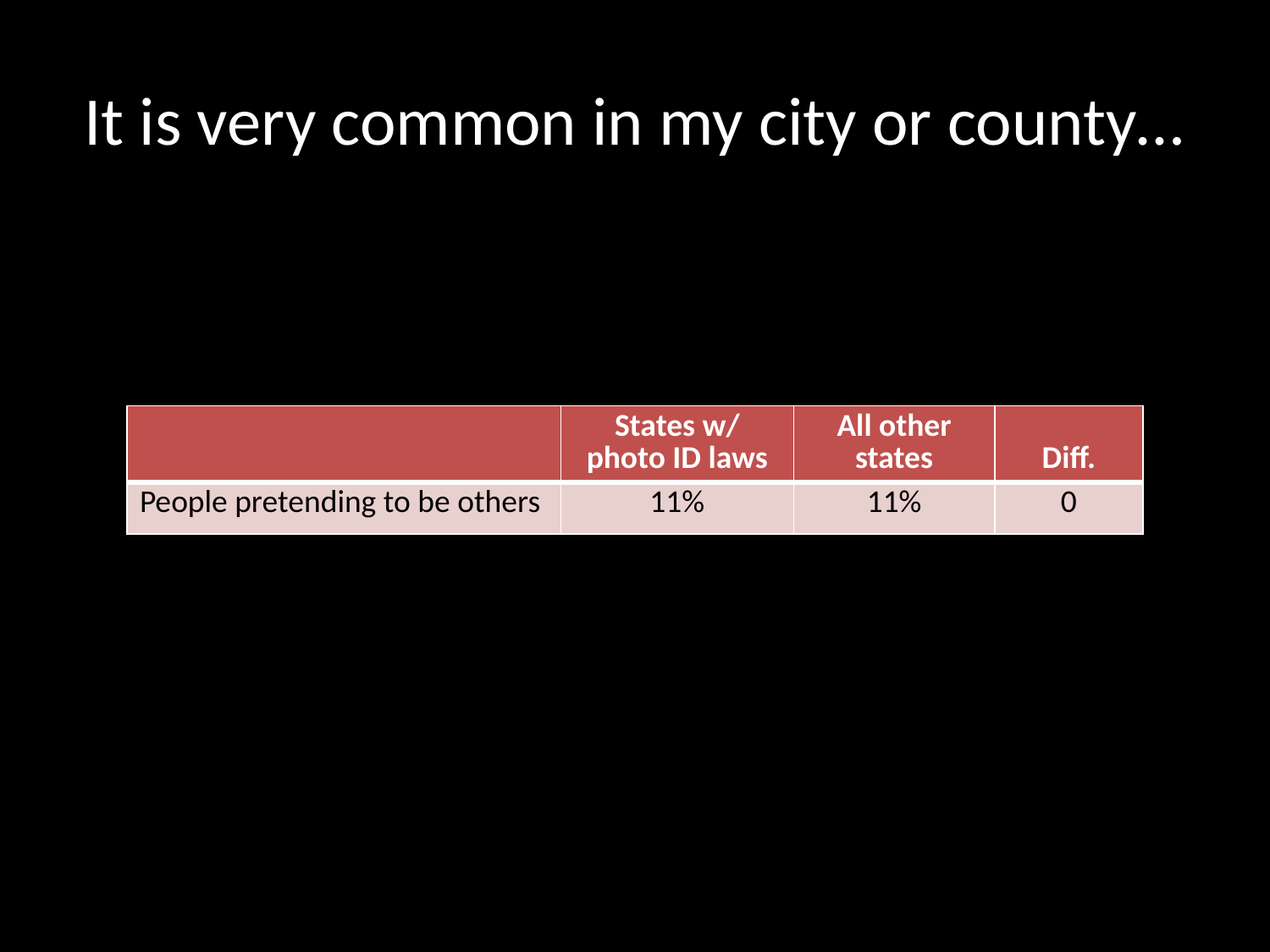

# It is very common in my city or county…
|  | States w/ photo ID laws | All other states | Diff. |
| --- | --- | --- | --- |
| People pretending to be others | 11% | 11% | 0 |